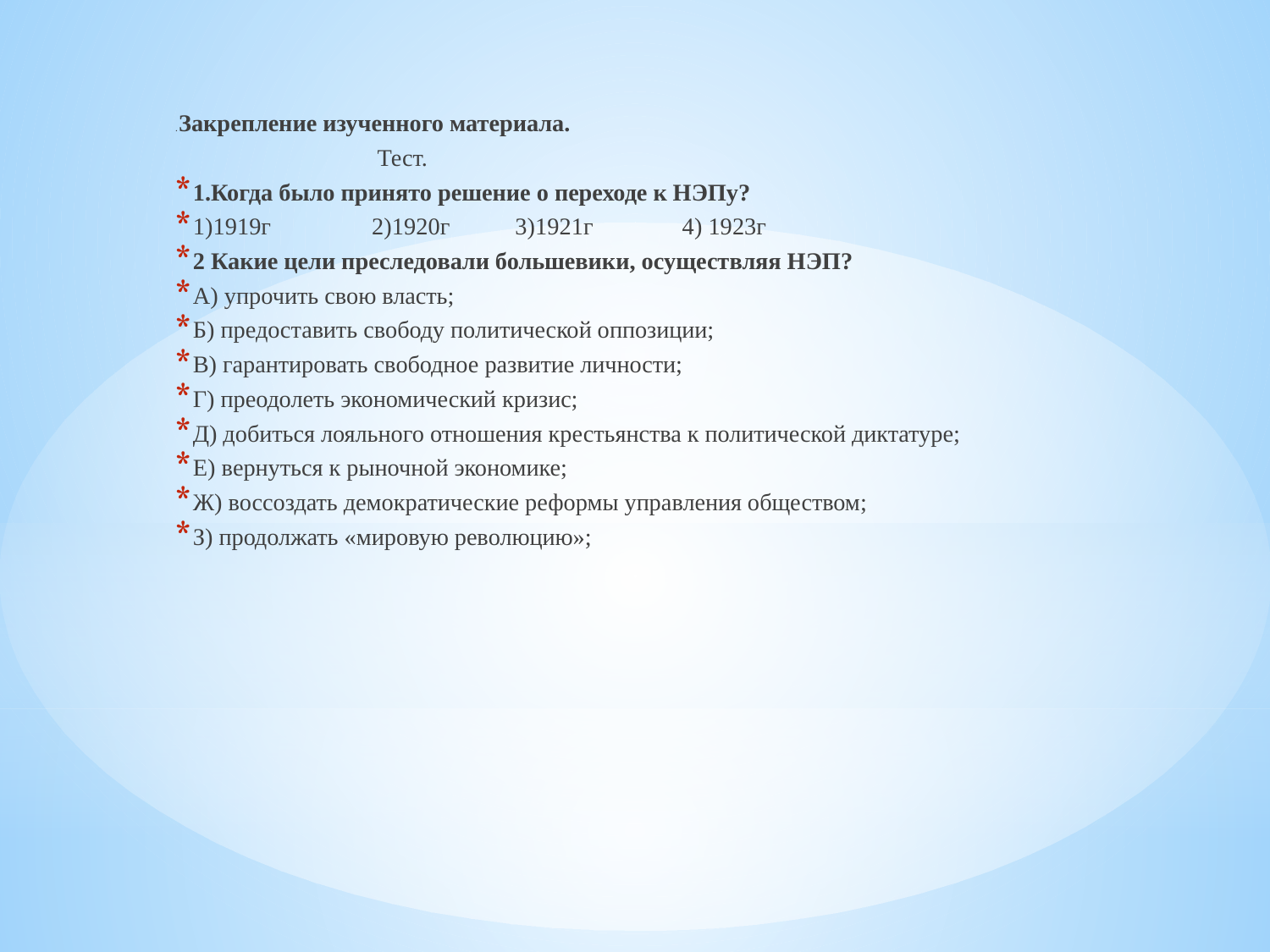

. Закрепление изученного материала.
                                  Тест.
1.Когда было принято решение о переходе к НЭПу?
1)1919г                 2)1920г           3)1921г               4) 1923г
2 Какие цели преследовали большевики, осуществляя НЭП?
А) упрочить свою власть;
Б) предоставить свободу политической оппозиции;
В) гарантировать свободное развитие личности;
Г) преодолеть экономический кризис;
Д) добиться лояльного отношения крестьянства к политической диктатуре;
Е) вернуться к рыночной экономике;
Ж) воссоздать демократические реформы управления обществом;
З) продолжать «мировую революцию»;